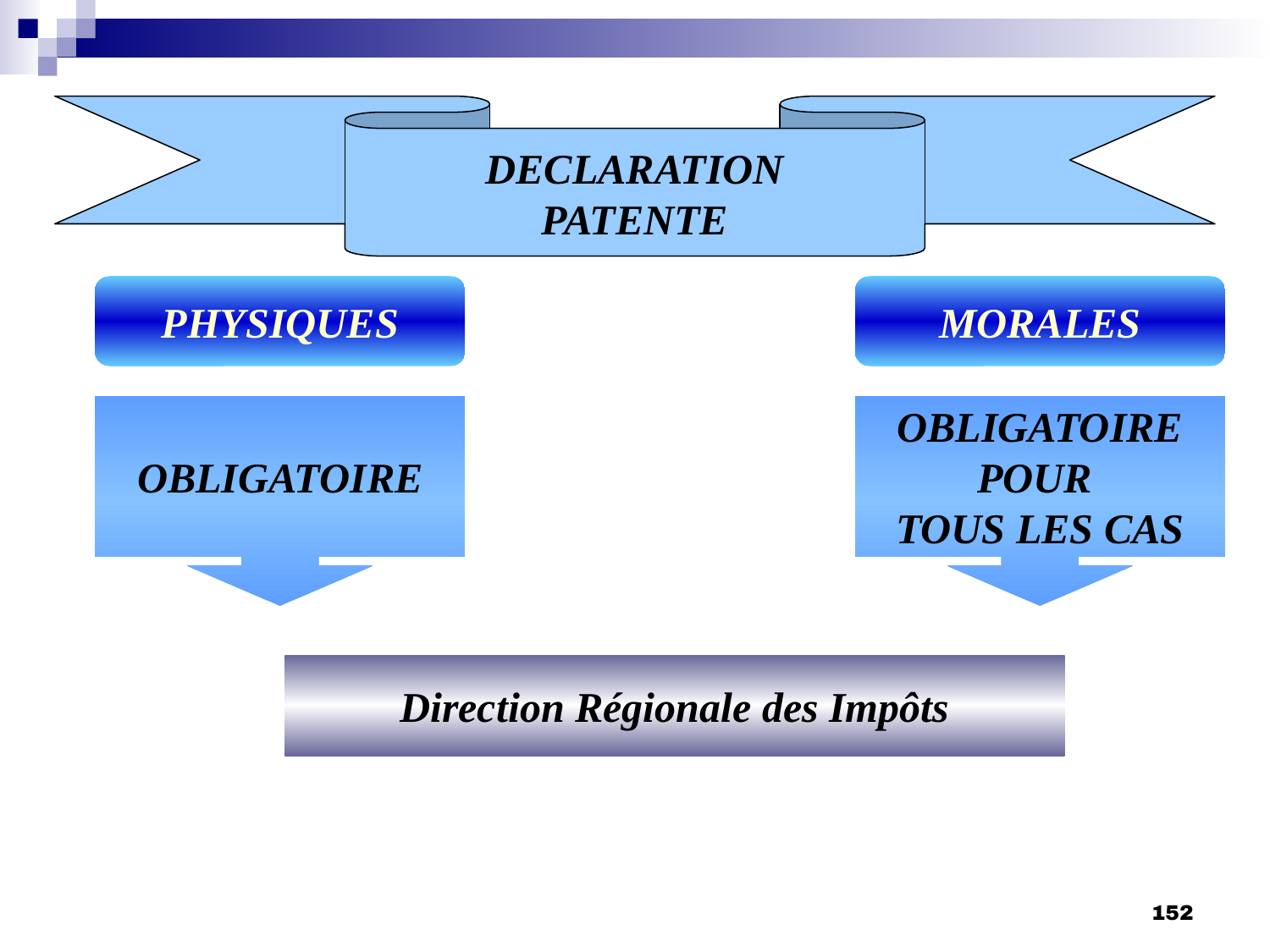

DECLARATION
PATENTE
PHYSIQUES
MORALES

OBLIGATOIRE

OBLIGATOIRE
POUR
TOUS LES CAS
Direction Régionale des Impôts
152